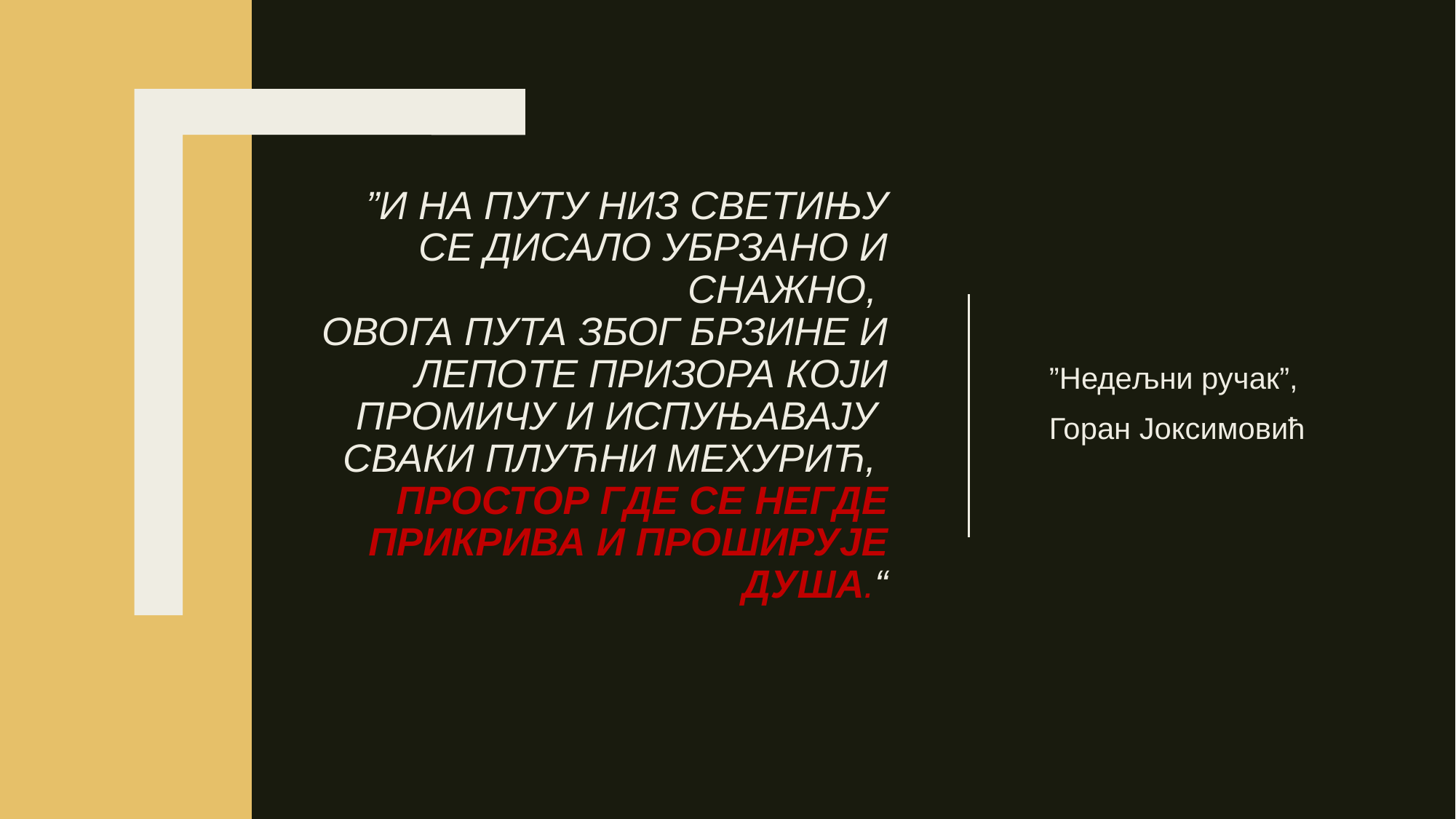

# ”И НА ПУТУ НИЗ СВЕТИЊУ СЕ ДИСАЛО УБРЗАНО И СНАЖНО, ОВОГА ПУТА ЗБОГ БРЗИНЕ И ЛЕПОТЕ ПРИЗОРА КОЈИ ПРОМИЧУ И ИСПУЊАВАЈУ СВАКИ ПЛУЋНИ МЕХУРИЋ, ПРОСТОР ГДЕ СЕ НЕГДЕ ПРИКРИВА И ПРОШИРУЈЕ ДУША.“
”Недељни ручак”,
Горан Јоксимовић